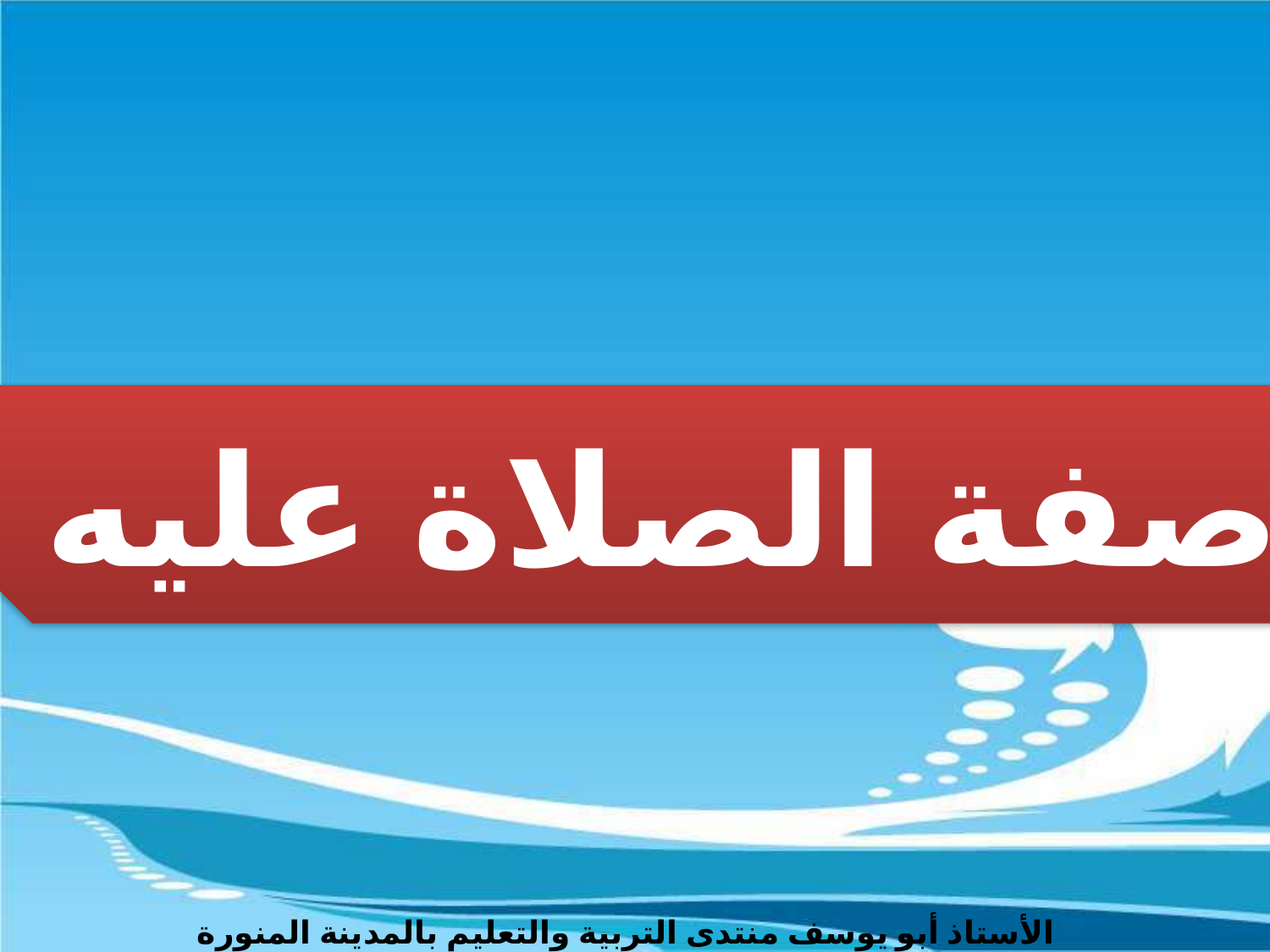

صفة الصلاة عليه
الأستاذ أبو يوسف منتدى التربية والتعليم بالمدينة المنورة